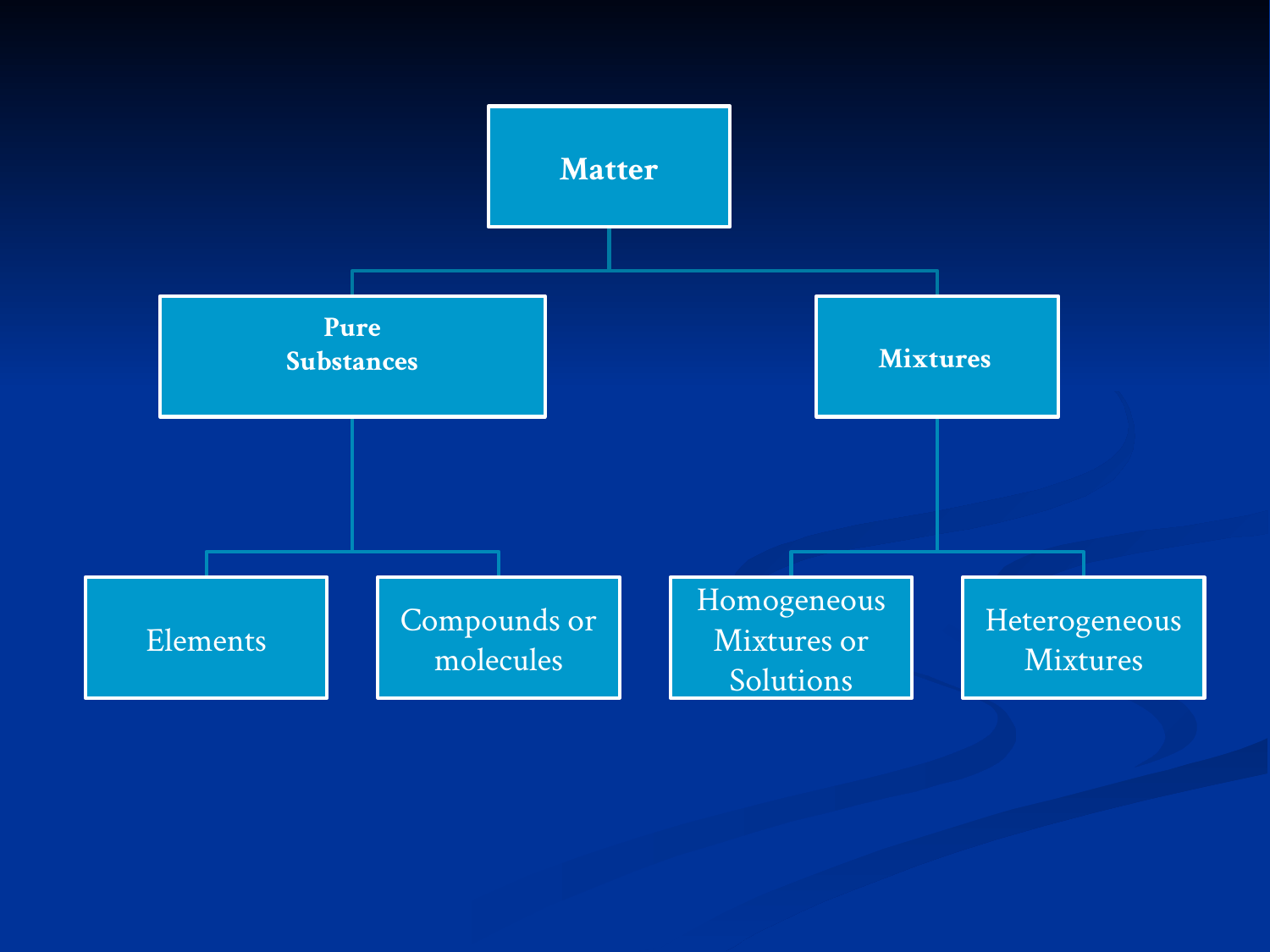

Matter
Pure
Substances

Elements
Compounds or molecules
Mixtures
Homogeneous
Mixtures or Solutions
Heterogeneous Mixtures